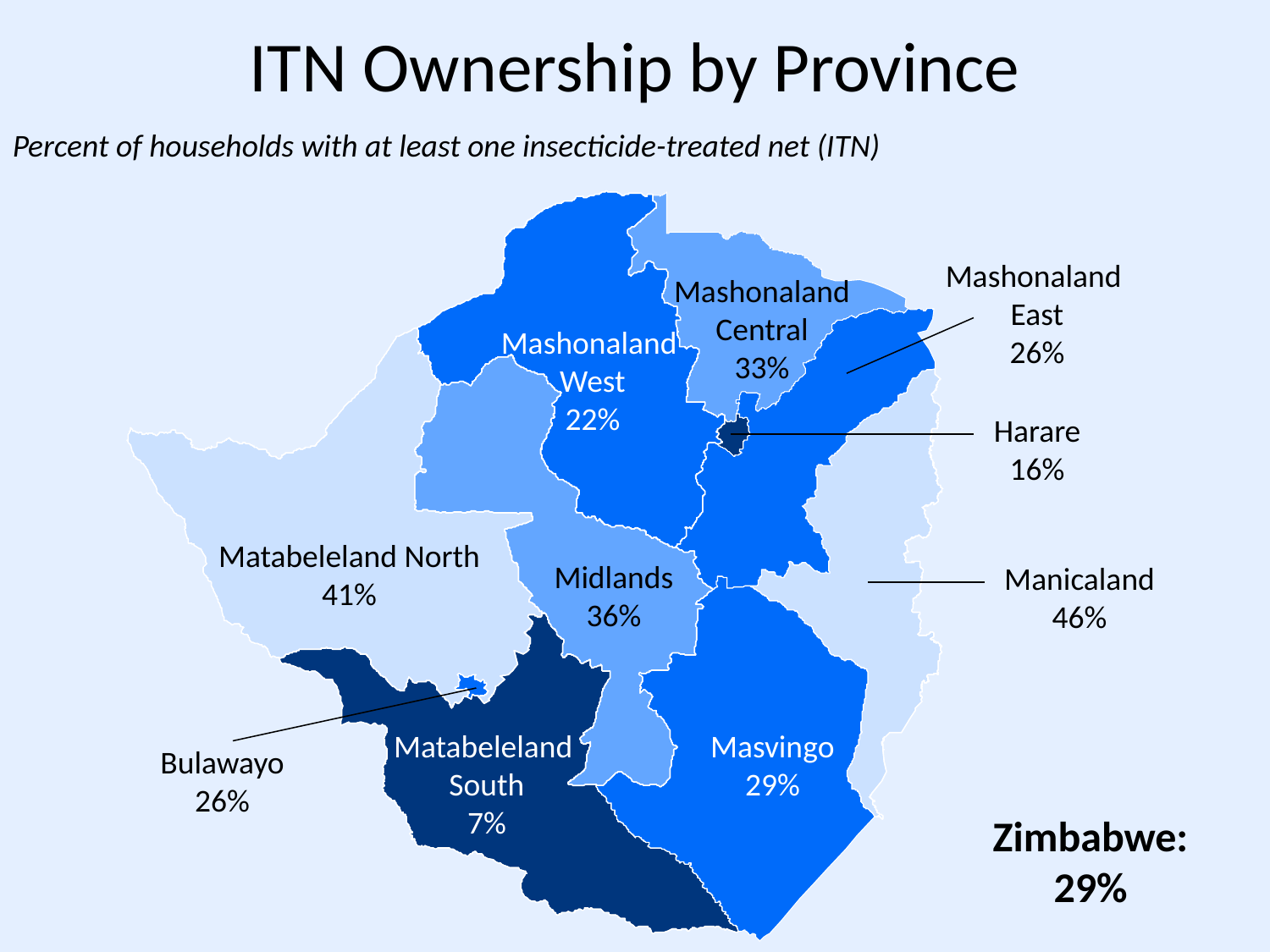

# ITN Ownership by Province
Percent of households with at least one insecticide-treated net (ITN)

Mashonaland
East
26%
Mashonaland Central
33%

Mashonaland
West
22%

Harare
16%

Matabeleland North
41%
Midlands
36%
Manicaland
46%

Matabeleland
South
7%
Masvingo
29%
Bulawayo
26%
Zimbabwe:
29%